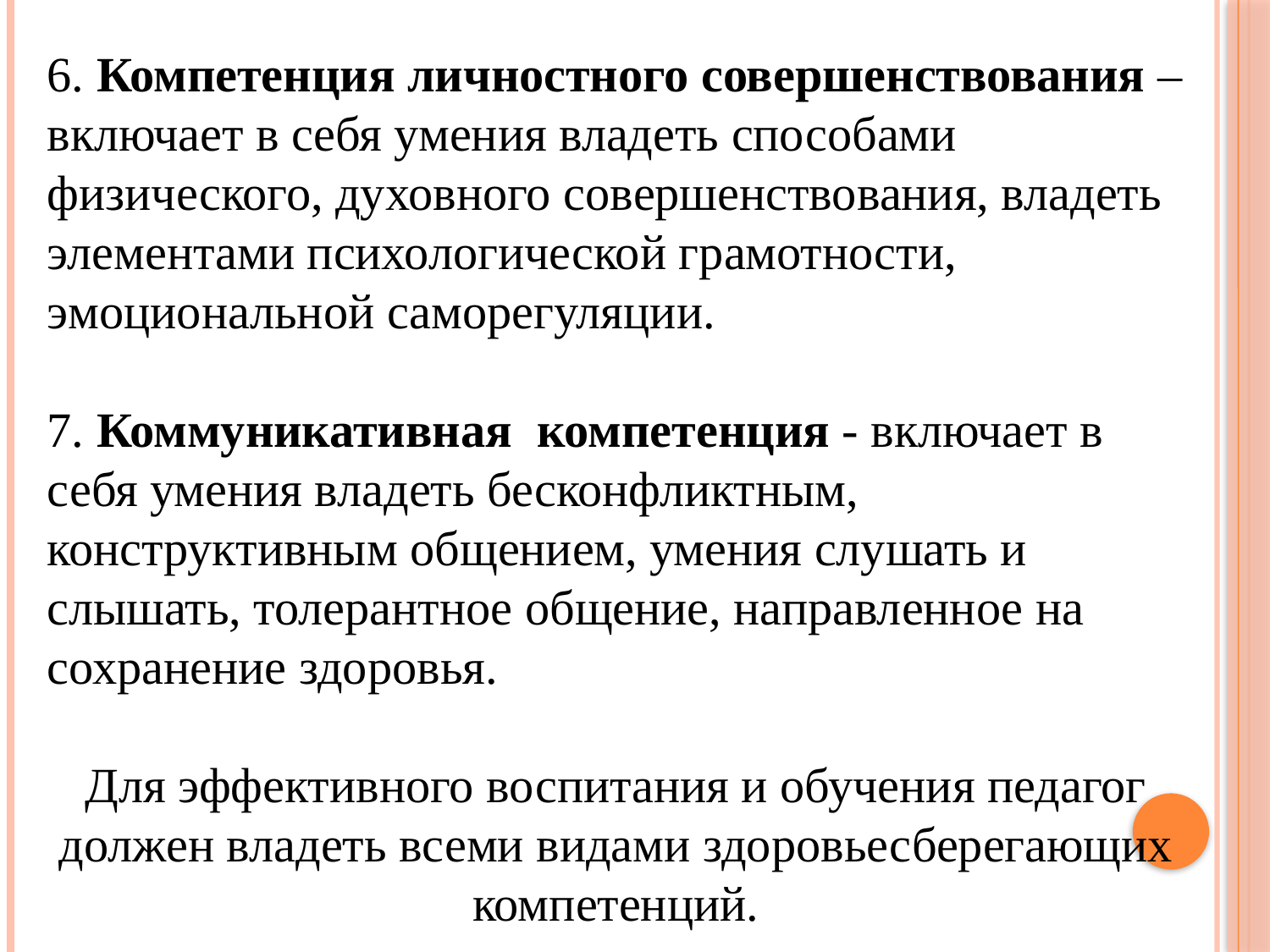

6. Компетенция личностного совершенствования – включает в себя умения владеть способами физического, духовного совершенствования, владеть элементами психологической грамотности, эмоциональной саморегуляции.

7. Коммуникативная  компетенция - включает в себя умения владеть бесконфликтным, конструктивным общением, умения слушать и слышать, толерантное общение, направленное на сохранение здоровья.

Для эффективного воспитания и обучения педагог должен владеть всеми видами здоровьесберегающих компетенций.